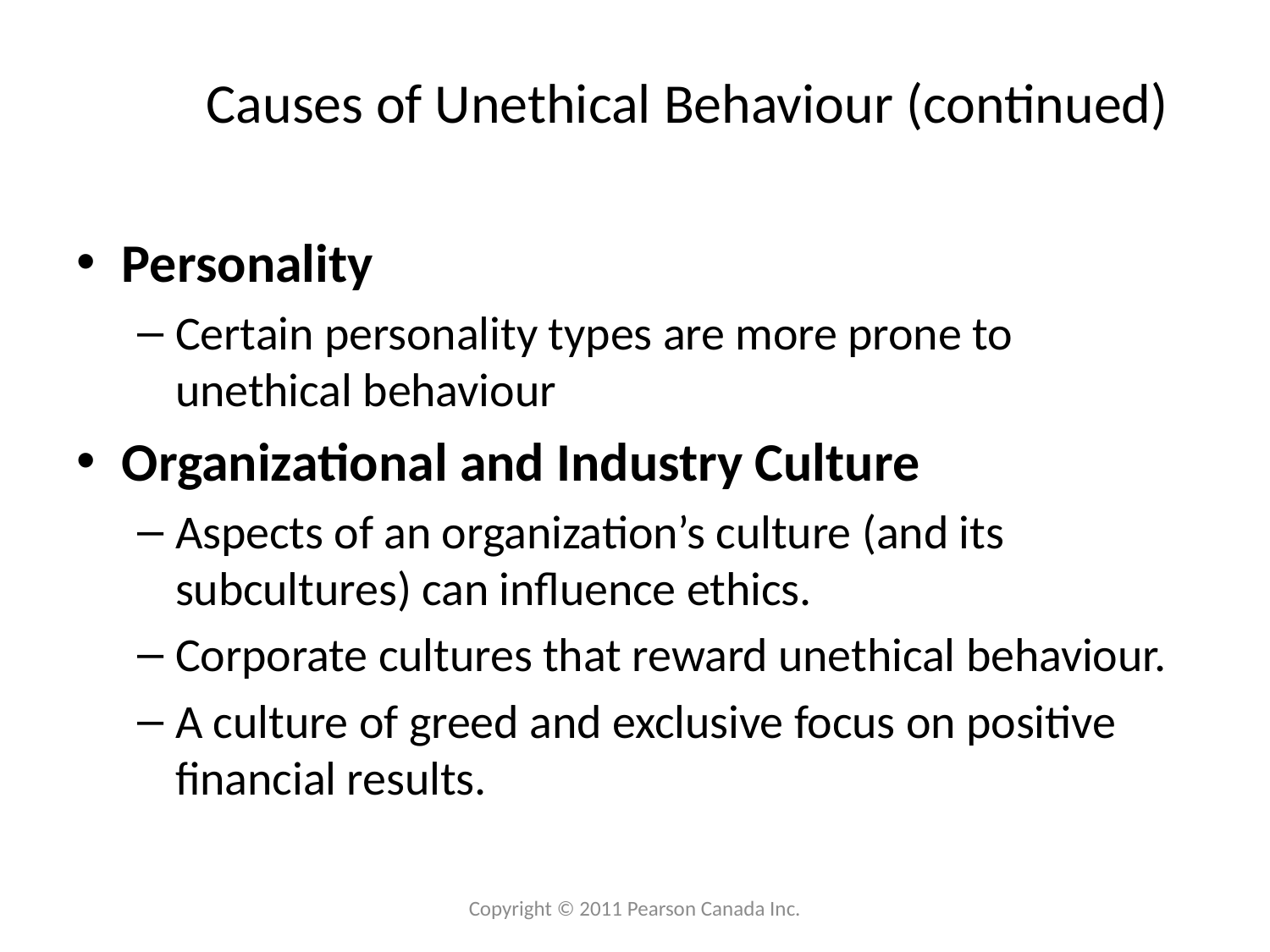

# Causes of Unethical Behaviour (continued)
Personality
Certain personality types are more prone to unethical behaviour
Organizational and Industry Culture
Aspects of an organization’s culture (and its subcultures) can influence ethics.
Corporate cultures that reward unethical behaviour.
A culture of greed and exclusive focus on positive financial results.

Copyright © 2011 Pearson Canada Inc.